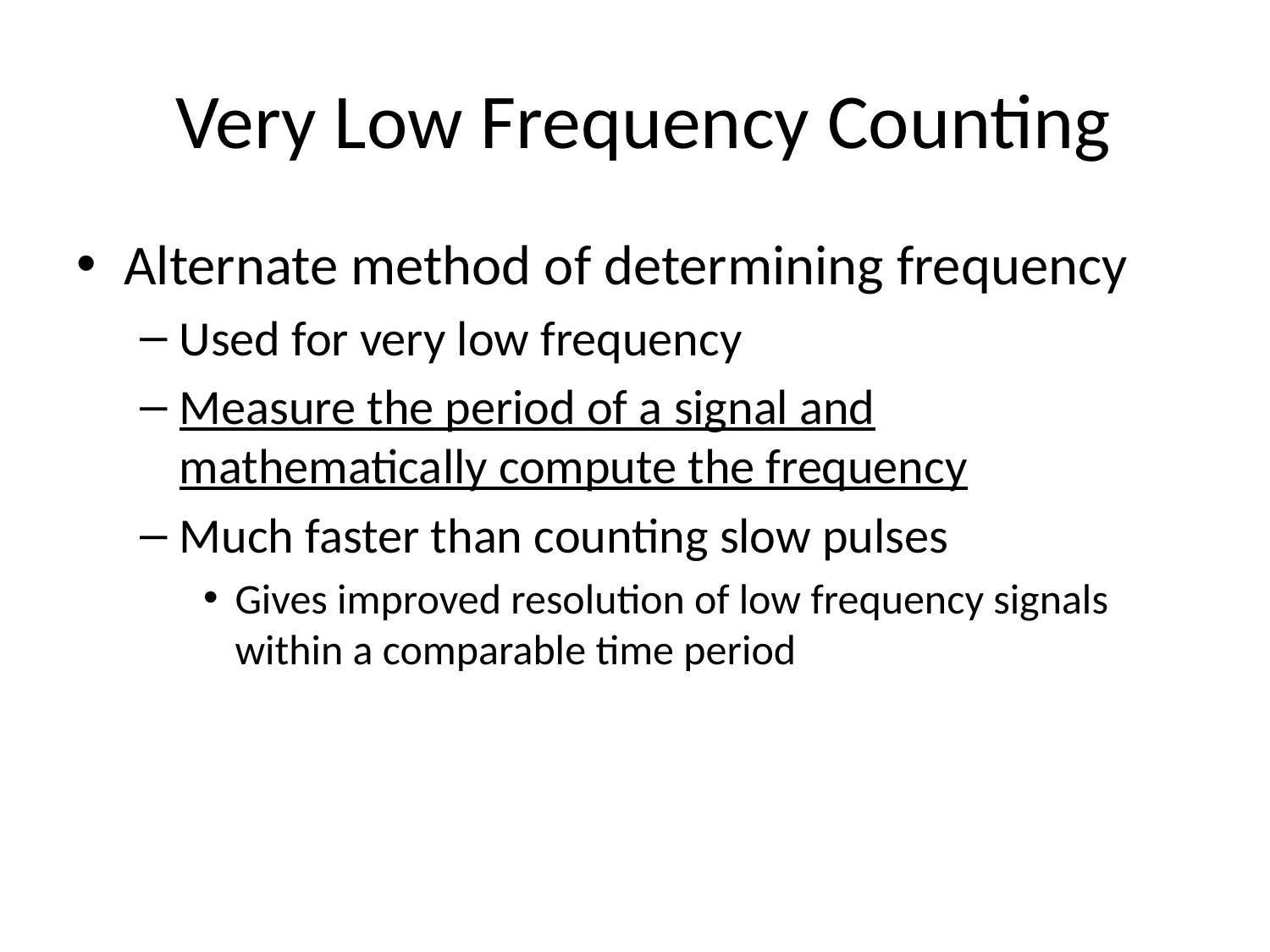

# Very Low Frequency Counting
Alternate method of determining frequency
Used for very low frequency
Measure the period of a signal and mathematically compute the frequency
Much faster than counting slow pulses
Gives improved resolution of low frequency signals within a comparable time period